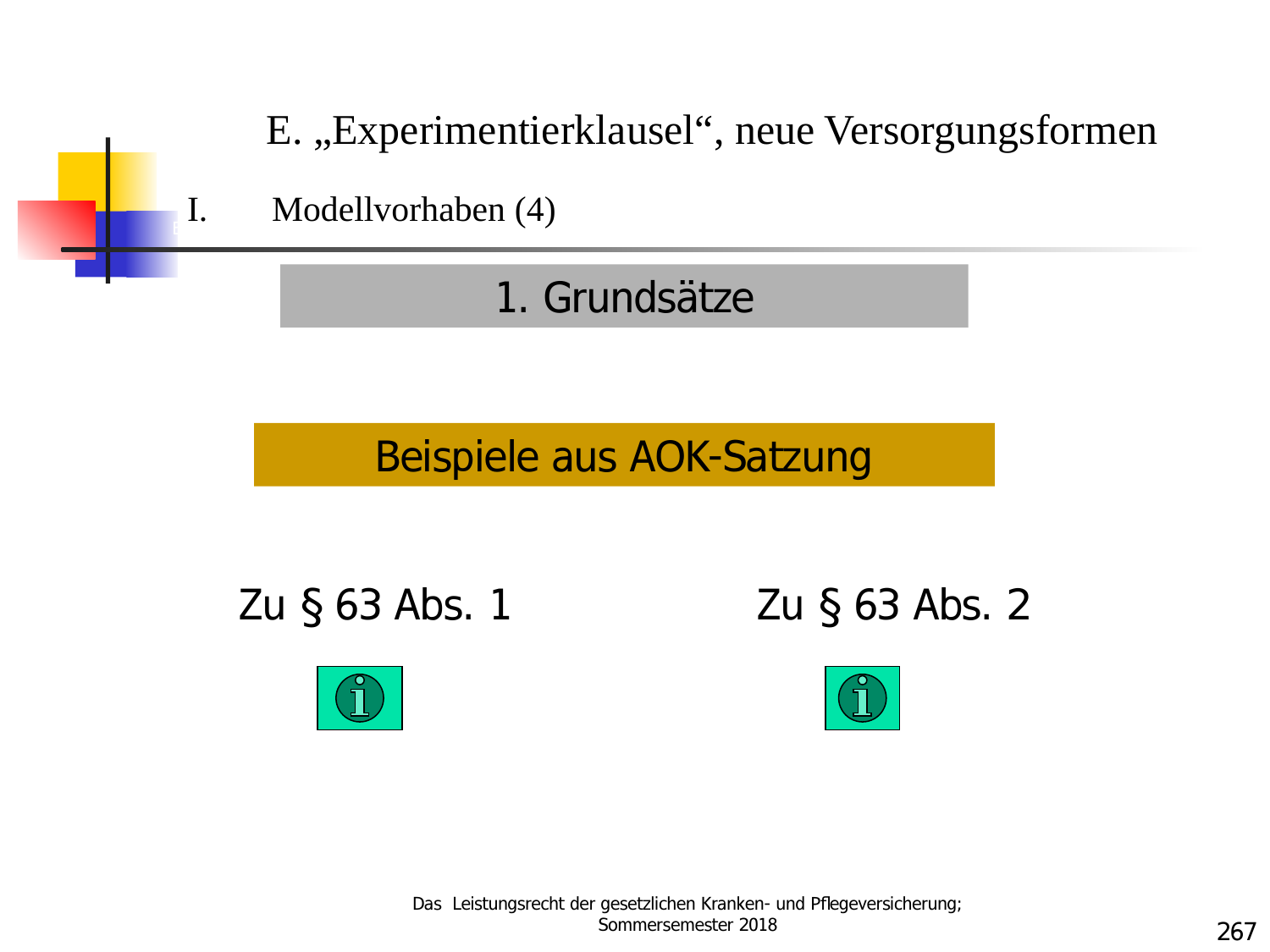

Experimentierklausel 4
E. „Experimentierklausel“, neue Versorgungsformen

Modellvorhaben (4)
1. Grundsätze
Beispiele aus AOK-Satzung
Krankheit
Zu § 63 Abs. 1
Zu § 63 Abs. 2

Das  Leistungsrecht der gesetzlichen Kranken- und Pflegeversicherung; Sommersemester 2018
267